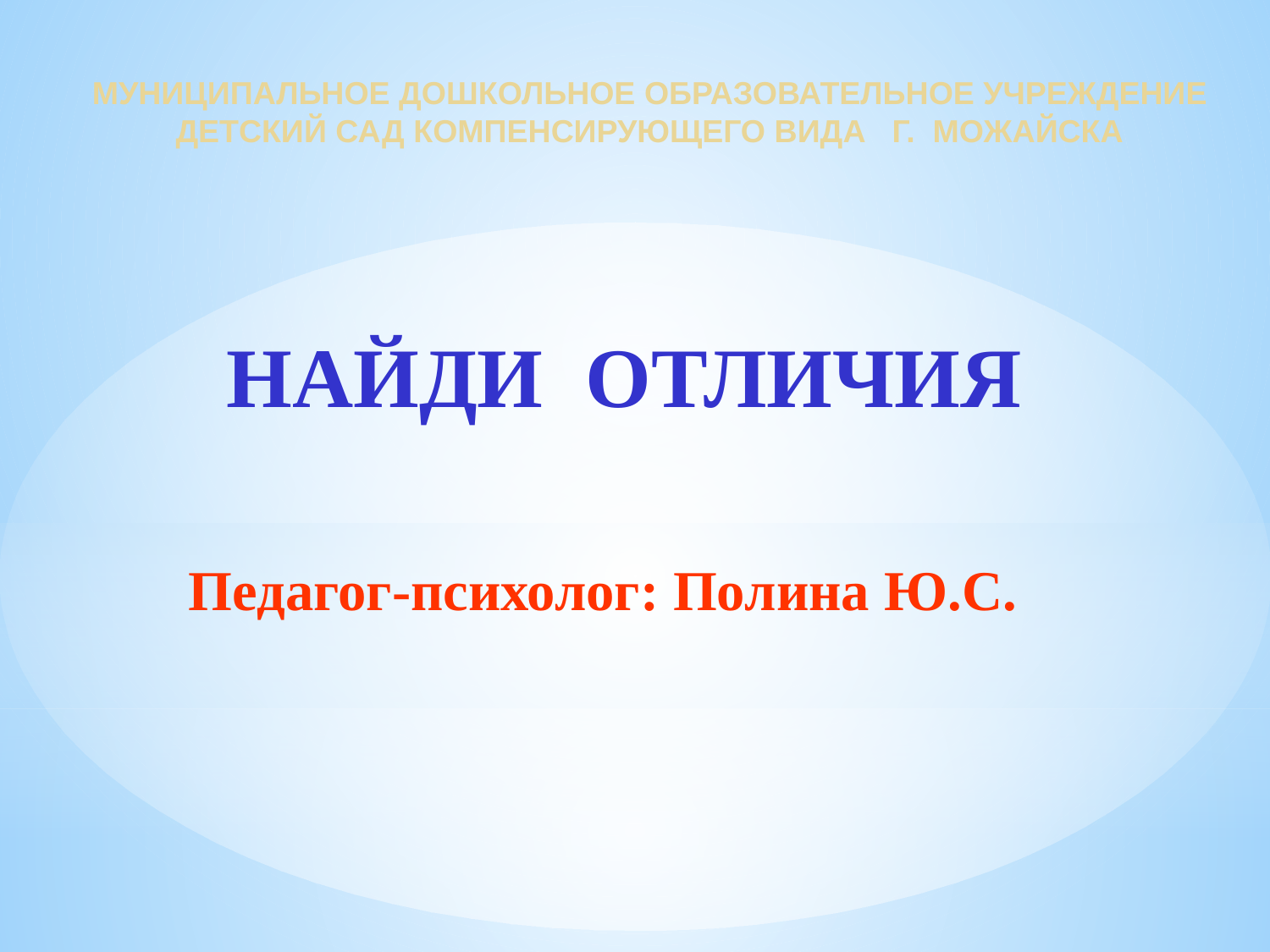

# Муниципальное дошкольное образовательное учреждение детский сад компенсирующего вида   г.  можайска
  НАЙДИ  ОТЛИЧИЯ

Педагог-психолог: Полина Ю.С.